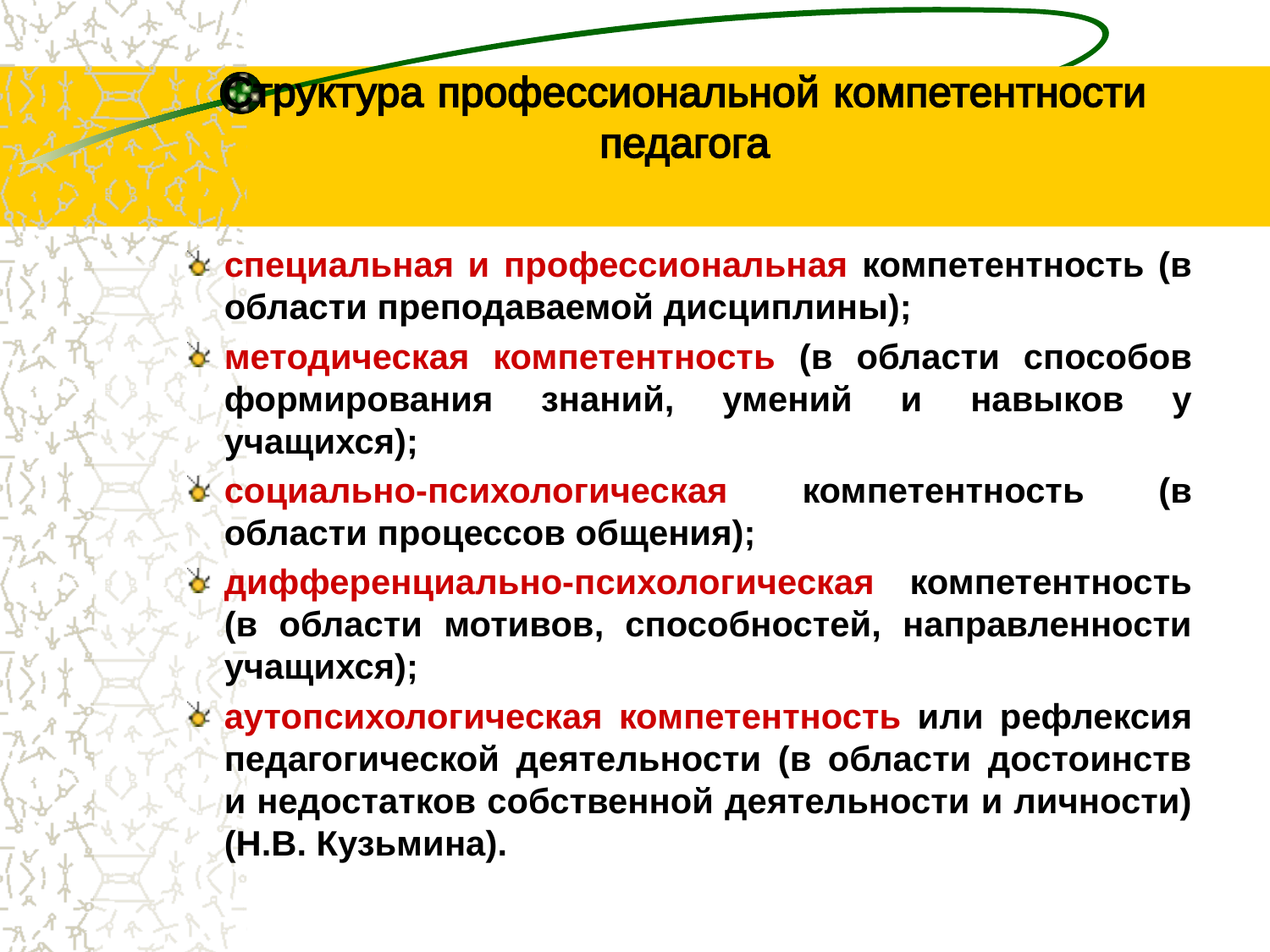

# Структура профессиональной компетентности педагога

специальная и профессиональная компетентность (в области преподаваемой дисциплины);
методическая компетентность (в области способов формирования знаний, умений и навыков у учащихся);
социально-психологическая компетентность (в области процессов общения);
дифференциально-психологическая компетентность (в области мотивов, способностей, направленности учащихся);
аутопсихологическая компетентность или рефлексия педагогической деятельности (в области достоинств и недостатков собственной деятельности и личности) (Н.В. Кузьмина).